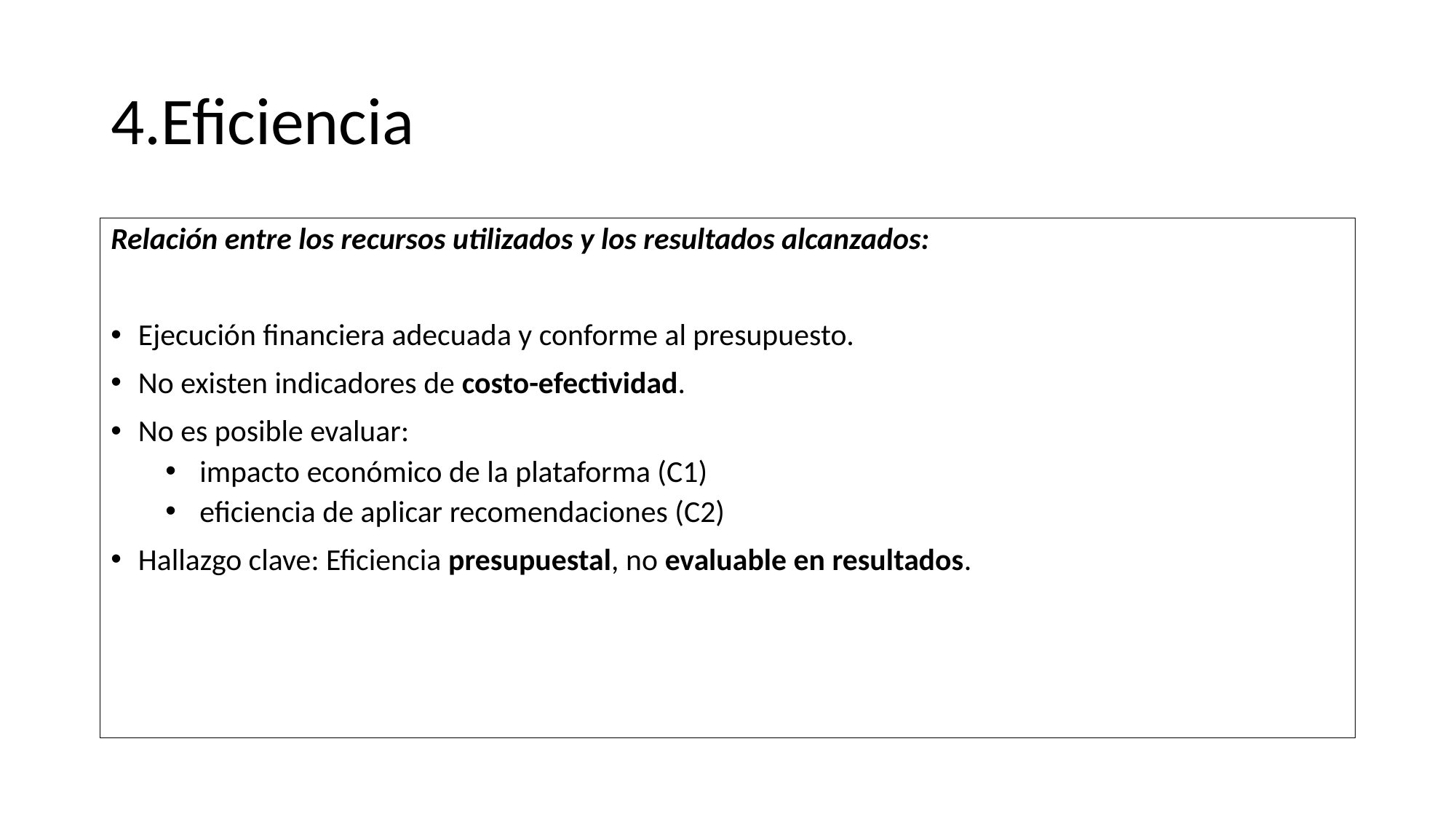

# 4.Eficiencia
Relación entre los recursos utilizados y los resultados alcanzados:

Ejecución financiera adecuada y conforme al presupuesto.
No existen indicadores de costo-efectividad.
No es posible evaluar:
impacto económico de la plataforma (C1)
eficiencia de aplicar recomendaciones (C2)
Hallazgo clave: Eficiencia presupuestal, no evaluable en resultados.